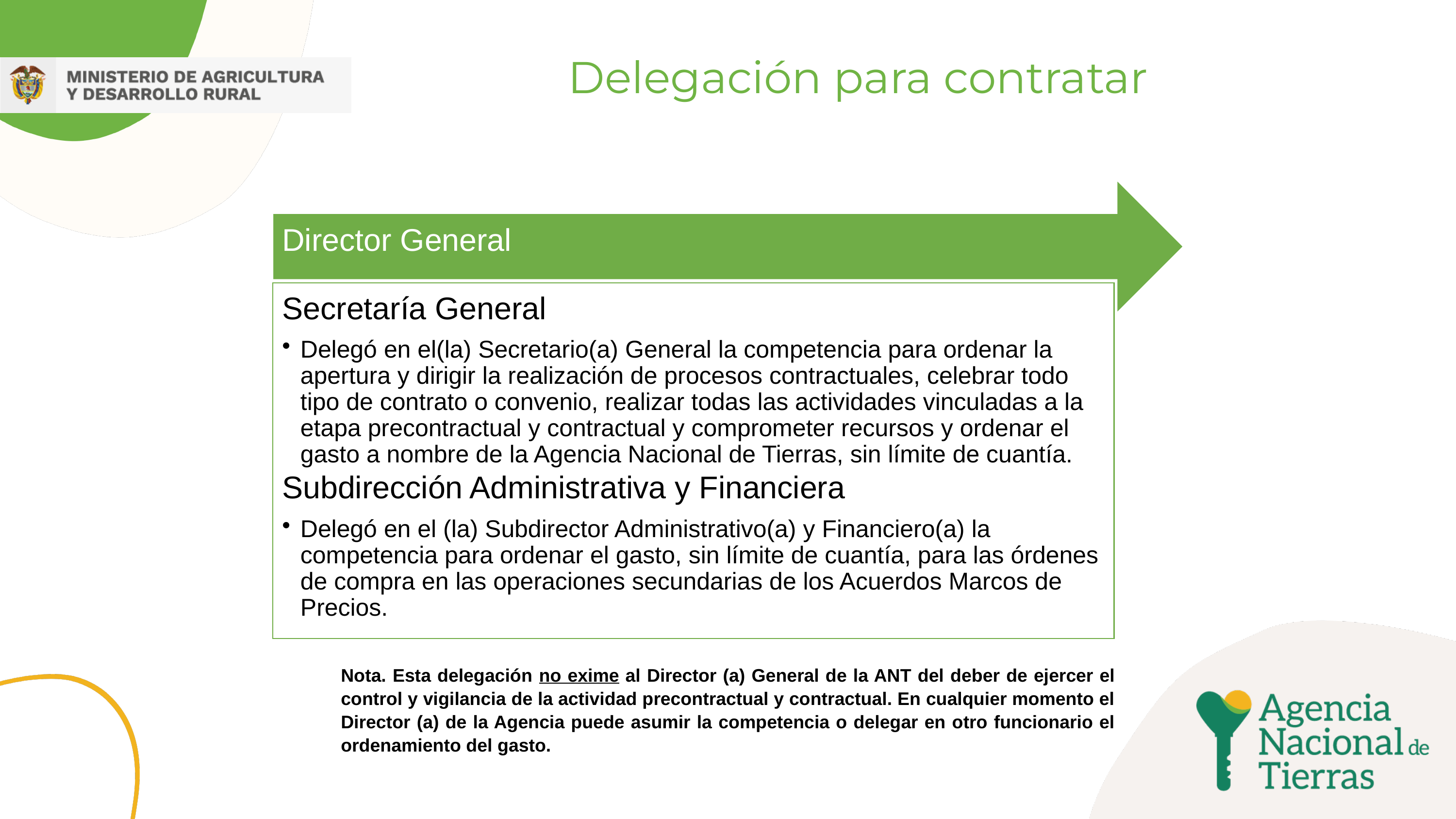

# Delegación para contratar
Director General
Secretaría General
Delegó en el(la) Secretario(a) General la competencia para ordenar la apertura y dirigir la realización de procesos contractuales, celebrar todo tipo de contrato o convenio, realizar todas las actividades vinculadas a la etapa precontractual y contractual y comprometer recursos y ordenar el gasto a nombre de la Agencia Nacional de Tierras, sin límite de cuantía.
Subdirección Administrativa y Financiera
Delegó en el (la) Subdirector Administrativo(a) y Financiero(a) la competencia para ordenar el gasto, sin límite de cuantía, para las órdenes de compra en las operaciones secundarias de los Acuerdos Marcos de Precios.
Nota. Esta delegación no exime al Director (a) General de la ANT del deber de ejercer el control y vigilancia de la actividad precontractual y contractual. En cualquier momento el Director (a) de la Agencia puede asumir la competencia o delegar en otro funcionario el ordenamiento del gasto.